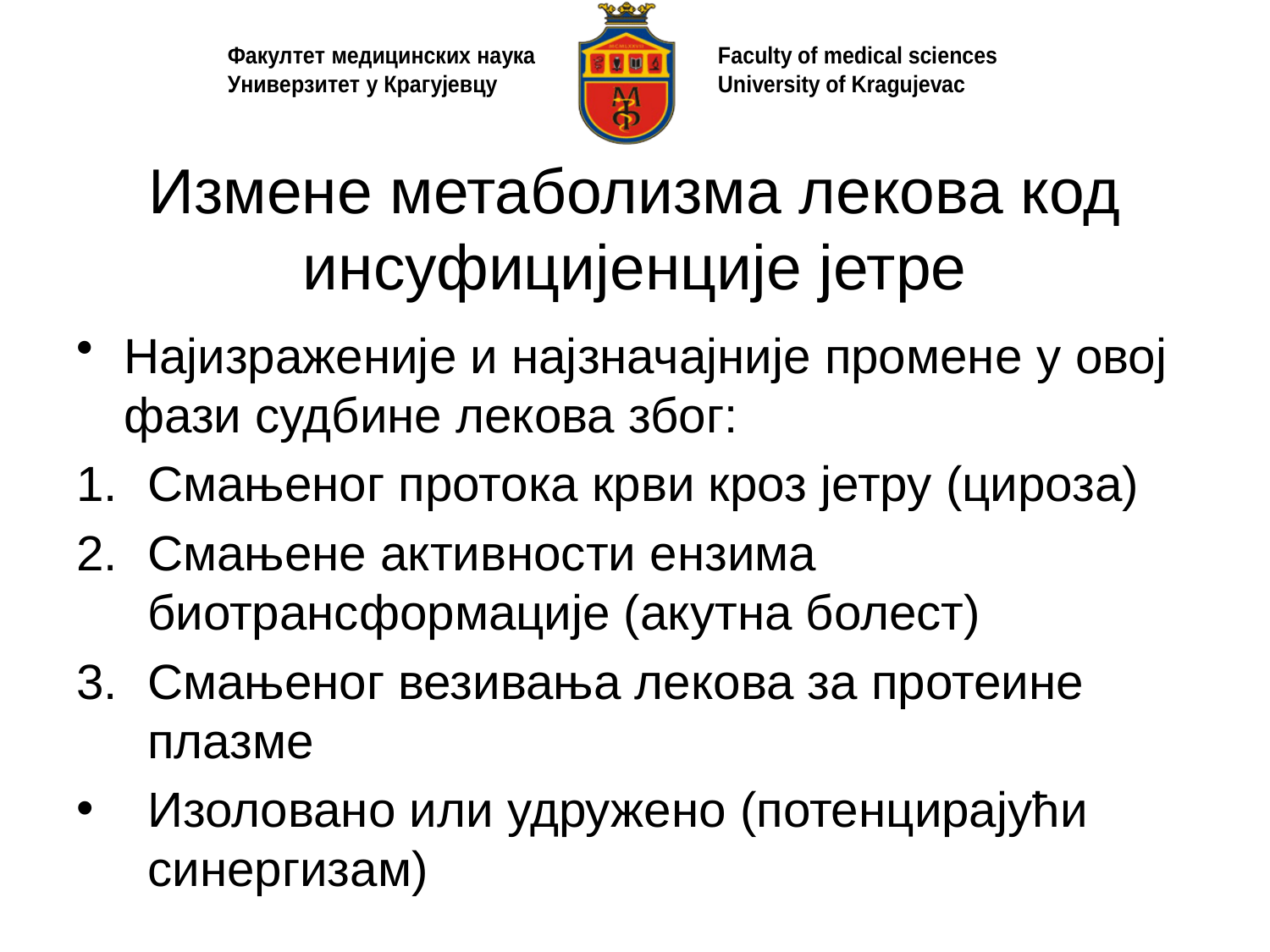

# Измене метаболизма лекова код инсуфицијенције јетре
Најизраженије и најзначајније промене у овој фази судбине лекова због:
Смањеног протока крви кроз јетру (цироза)
Смањене активности ензима биотрансформације (акутна болест)
Смањеног везивања лекова за протеине плазме
Изоловано или удружено (потенцирајући синергизам)